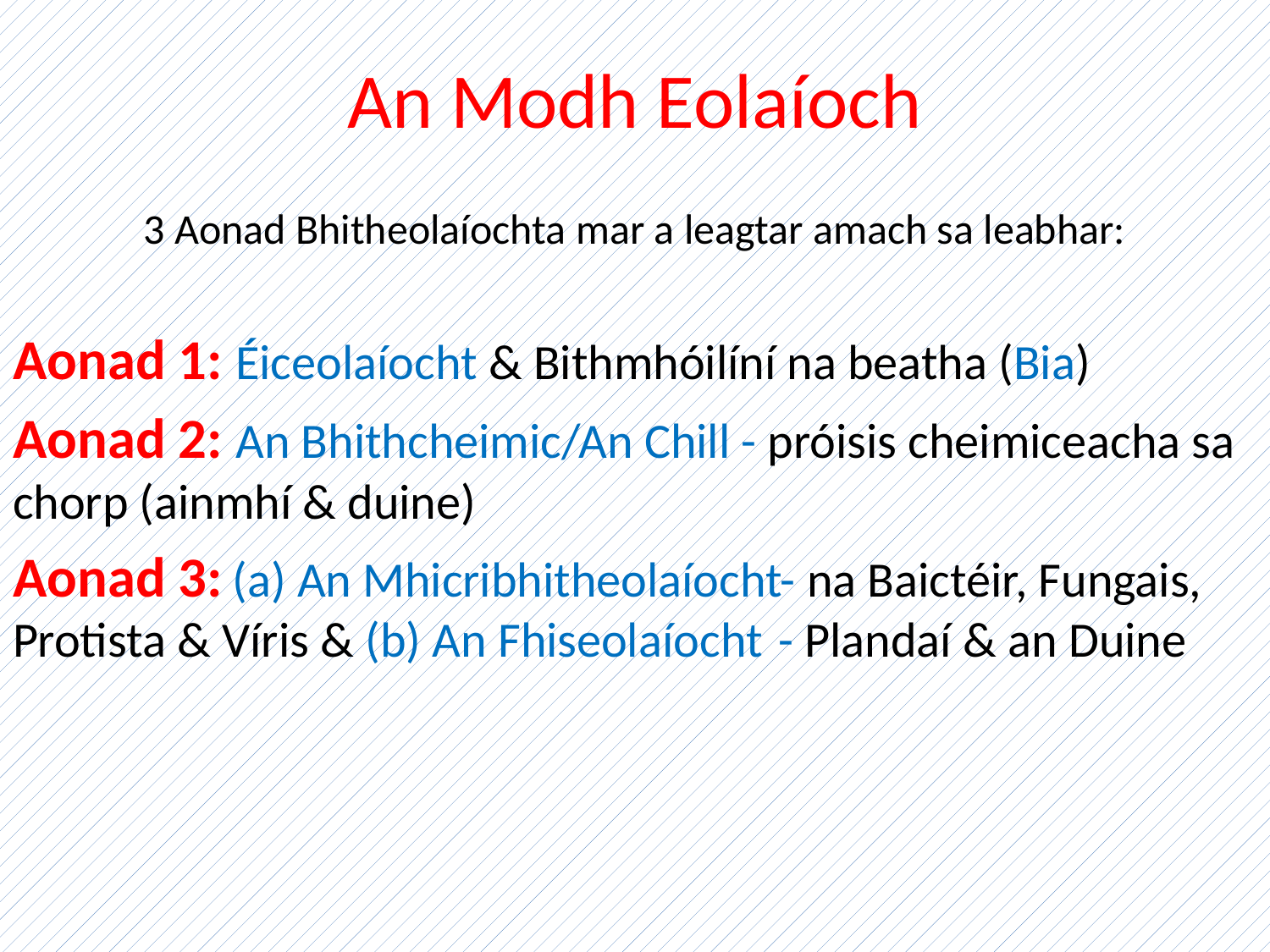

# An Modh Eolaíoch

3 Aonad Bhitheolaíochta mar a leagtar amach sa leabhar:

Aonad 1: Éiceolaíocht & Bithmhóilíní na beatha (Bia)
Aonad 2: An Bhithcheimic/An Chill - próisis cheimiceacha sa chorp (ainmhí & duine)
Aonad 3: (a) An Mhicribhitheolaíocht- na Baictéir, Fungais, Protista & Víris & (b) An Fhiseolaíocht  - Plandaí & an Duine